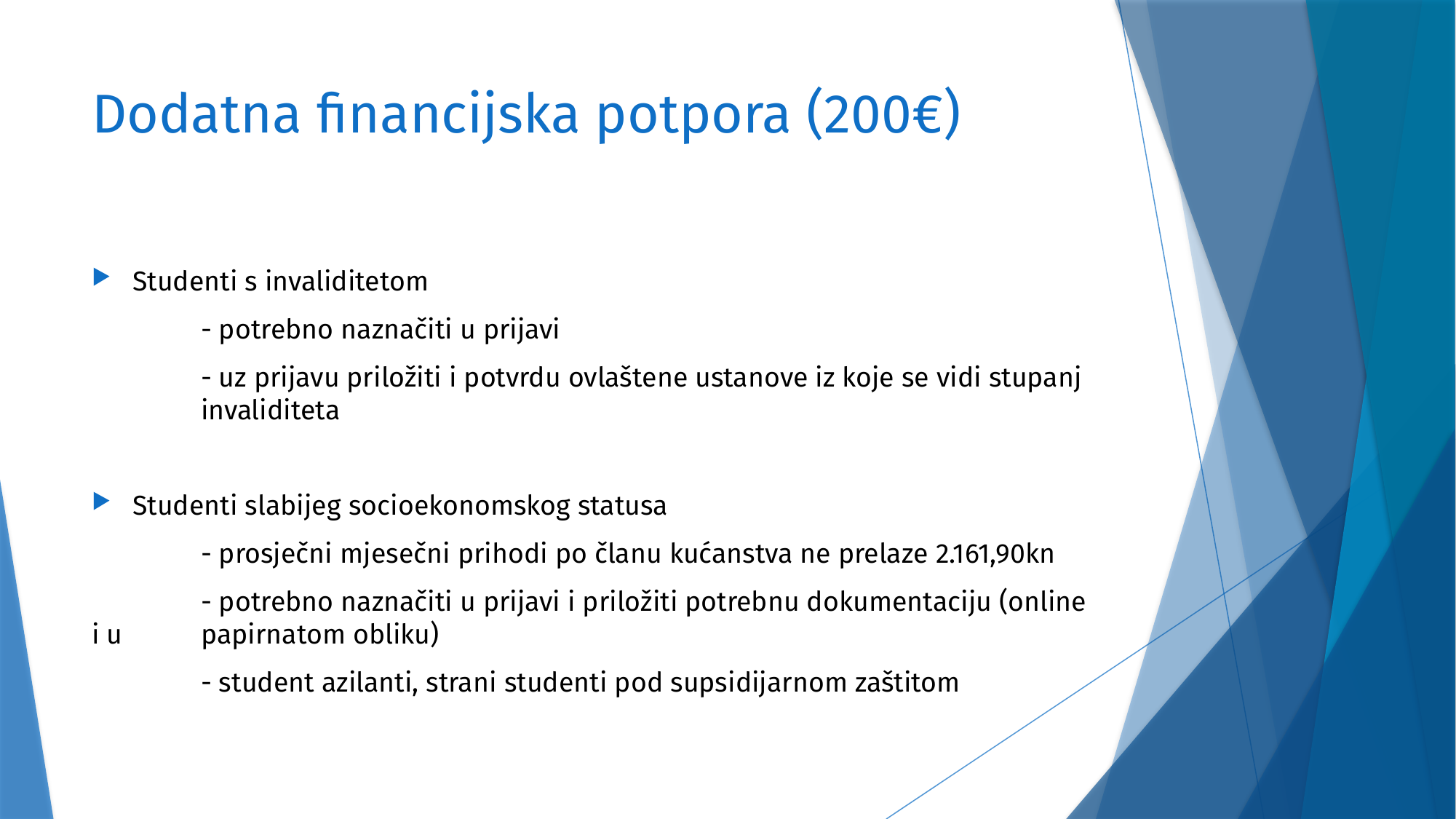

# Dodatna financijska potpora (200€)
Studenti s invaliditetom
	- potrebno naznačiti u prijavi
	- uz prijavu priložiti i potvrdu ovlaštene ustanove iz koje se vidi stupanj 	invaliditeta

Studenti slabijeg socioekonomskog statusa
	- prosječni mjesečni prihodi po članu kućanstva ne prelaze 2.161,90kn
	- potrebno naznačiti u prijavi i priložiti potrebnu dokumentaciju (online i u 	papirnatom obliku)
	- student azilanti, strani studenti pod supsidijarnom zaštitom